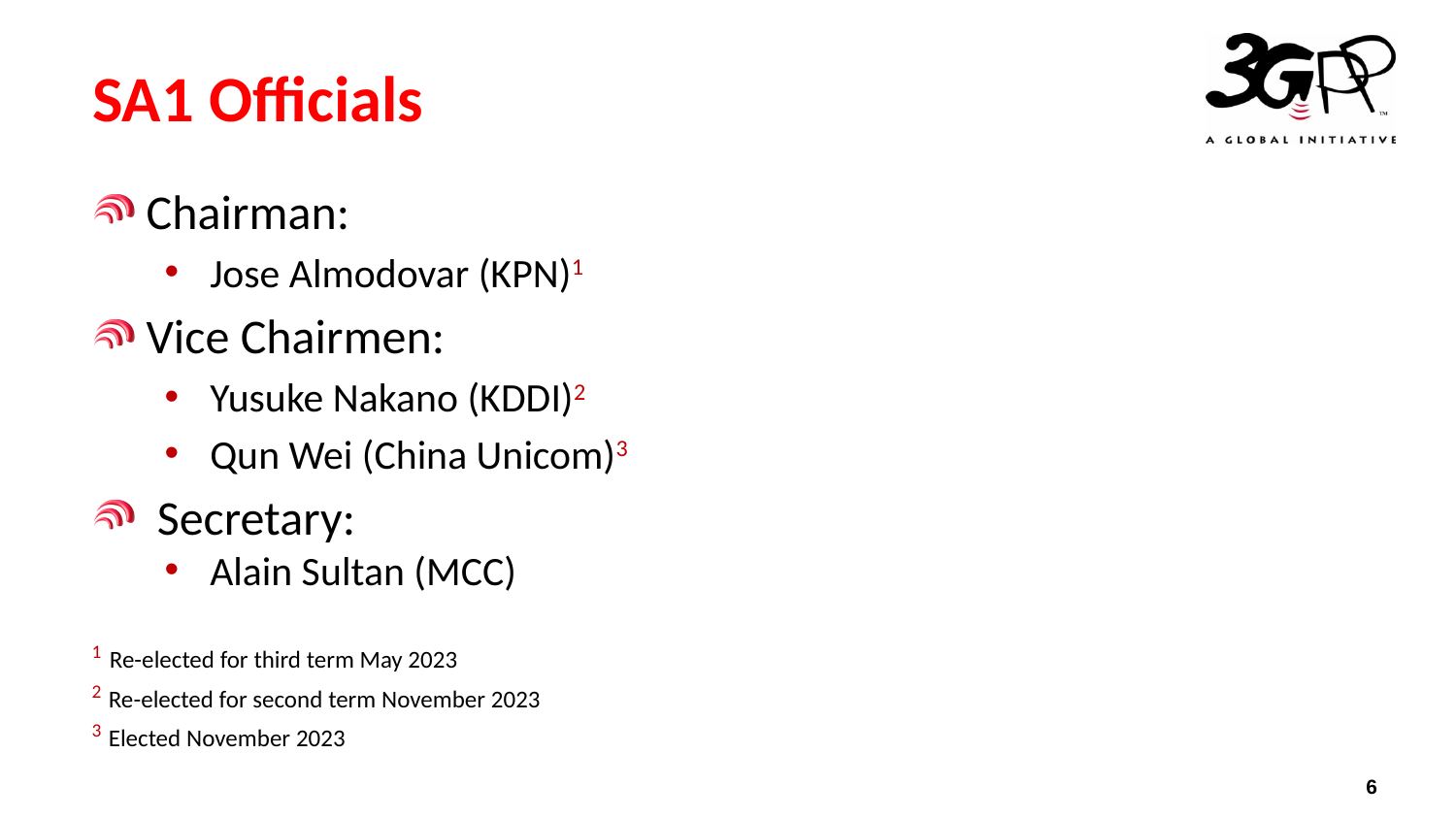

# SA1 Officials
Chairman:
Jose Almodovar (KPN)1
Vice Chairmen:
Yusuke Nakano (KDDI)2
Qun Wei (China Unicom)3
 Secretary:
Alain Sultan (MCC)

1 Re-elected for third term May 2023
2 Re-elected for second term November 2023
3 Elected November 2023